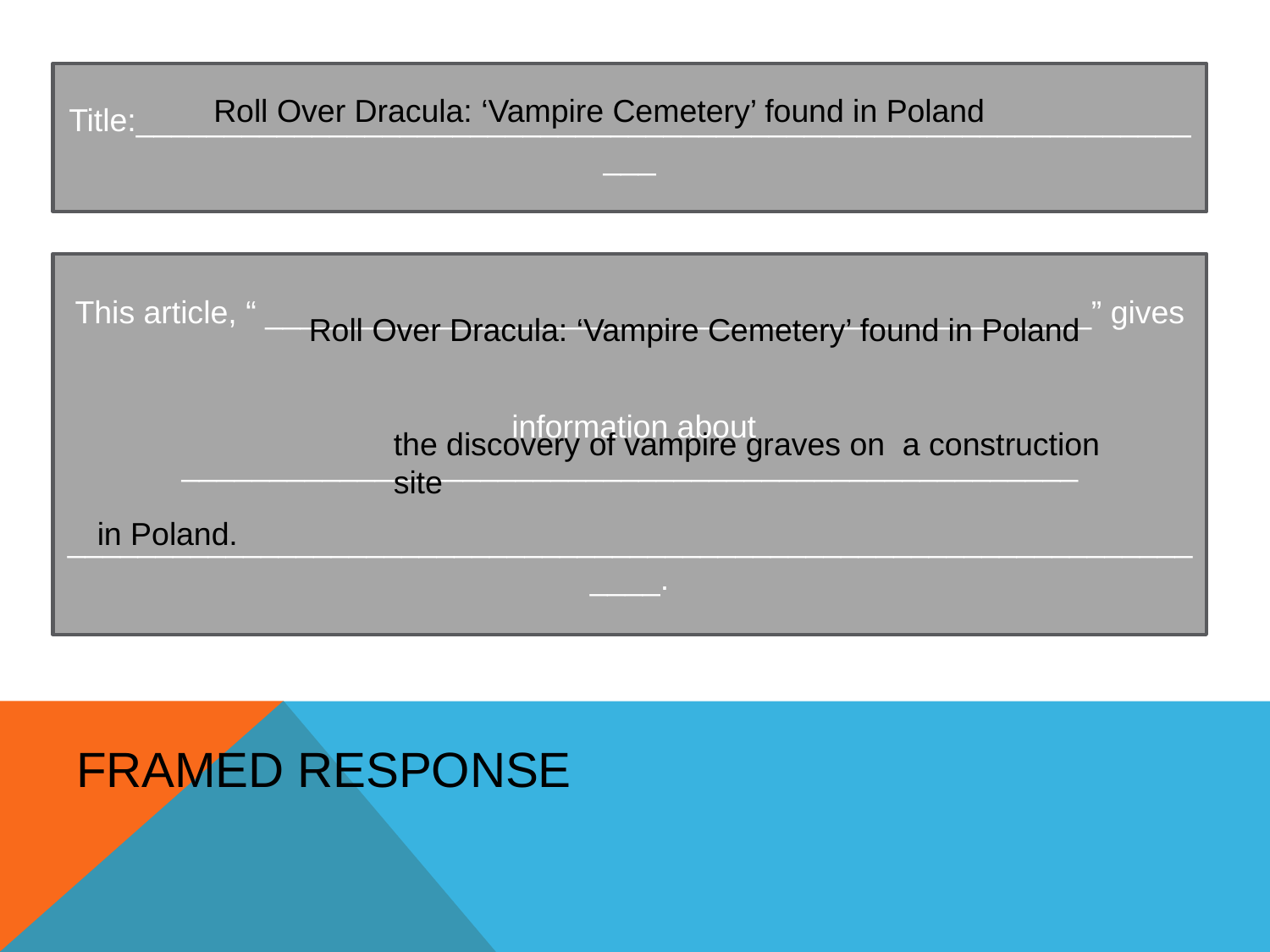

Title:_______________________________________________________________
Roll Over Dracula: ‘Vampire Cemetery’ found in Poland
This article, “ _______________________________________________” gives

 information about ___________________________________________________

____________________________________________________________________.
Roll Over Dracula: ‘Vampire Cemetery’ found in Poland
the discovery of vampire graves on  a construction site
in Poland.
# Framed Response